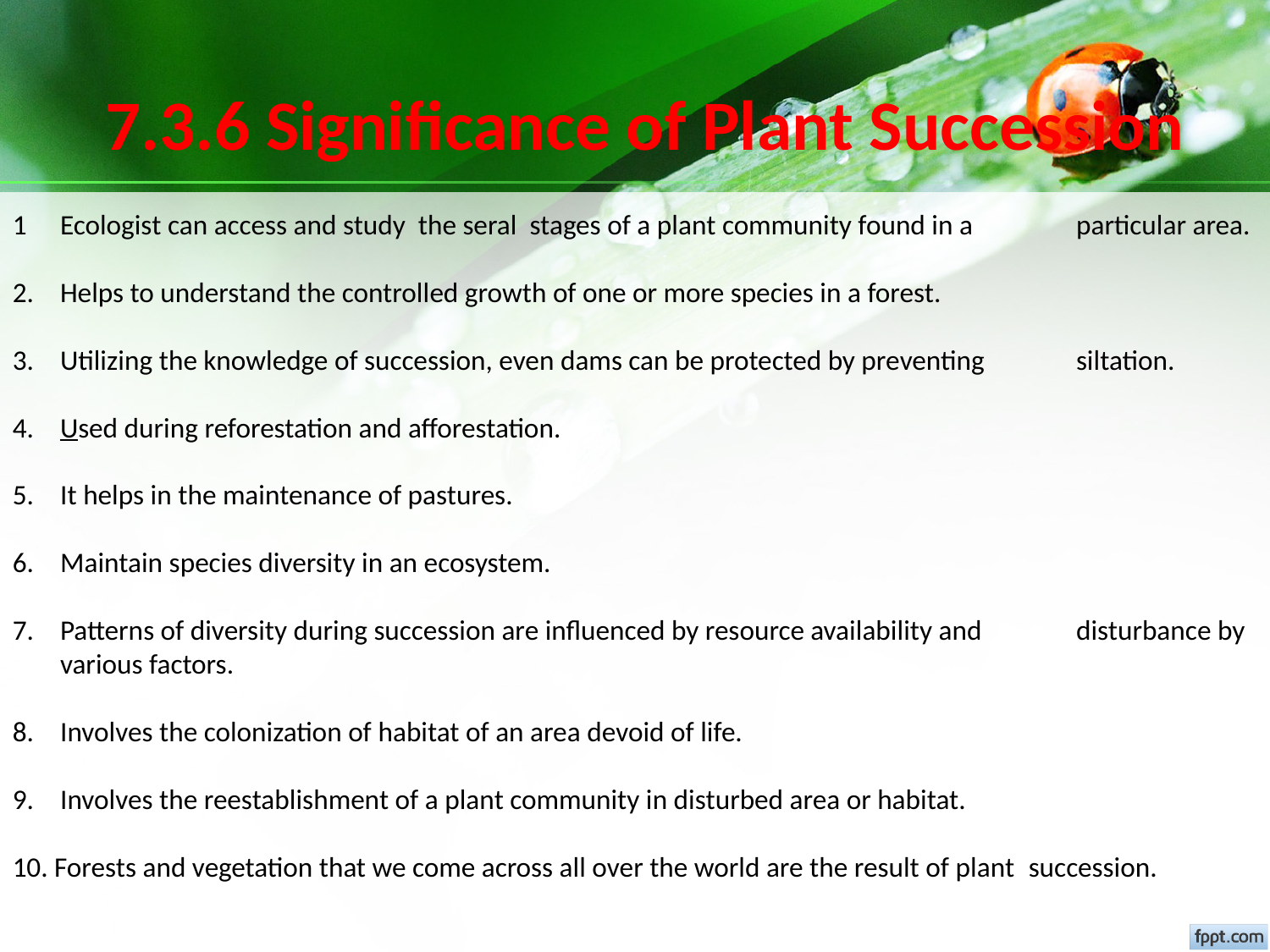

7.3.6 Significance of Plant Succession
Ecologist can access and study  the seral  stages of a plant community found in a 	particular area.

Helps to understand the controlled growth of one or more species in a forest.

Utilizing the knowledge of succession, even dams can be protected by preventing 	siltation.

Used during reforestation and afforestation.

It helps in the maintenance of pastures.

Maintain species diversity in an ecosystem.

Patterns of diversity during succession are influenced by resource availability and 	disturbance by various factors.

Involves the colonization of habitat of an area devoid of life.

Involves the reestablishment of a plant community in disturbed area or habitat.

10. Forests and vegetation that we come across all over the world are the result of plant 	succession.